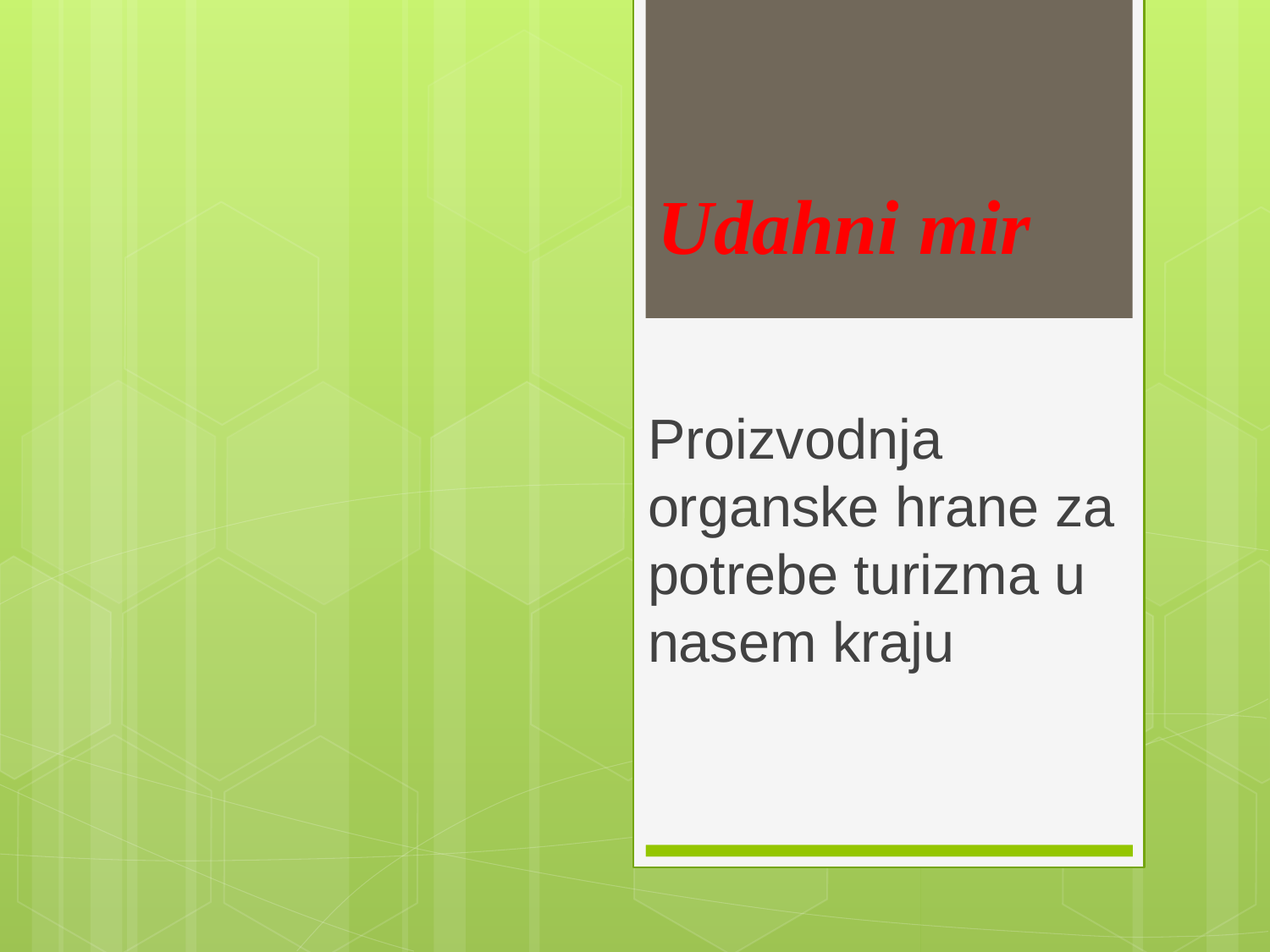

# Udahni mir
Proizvodnja organske hrane za potrebe turizma u nasem kraju